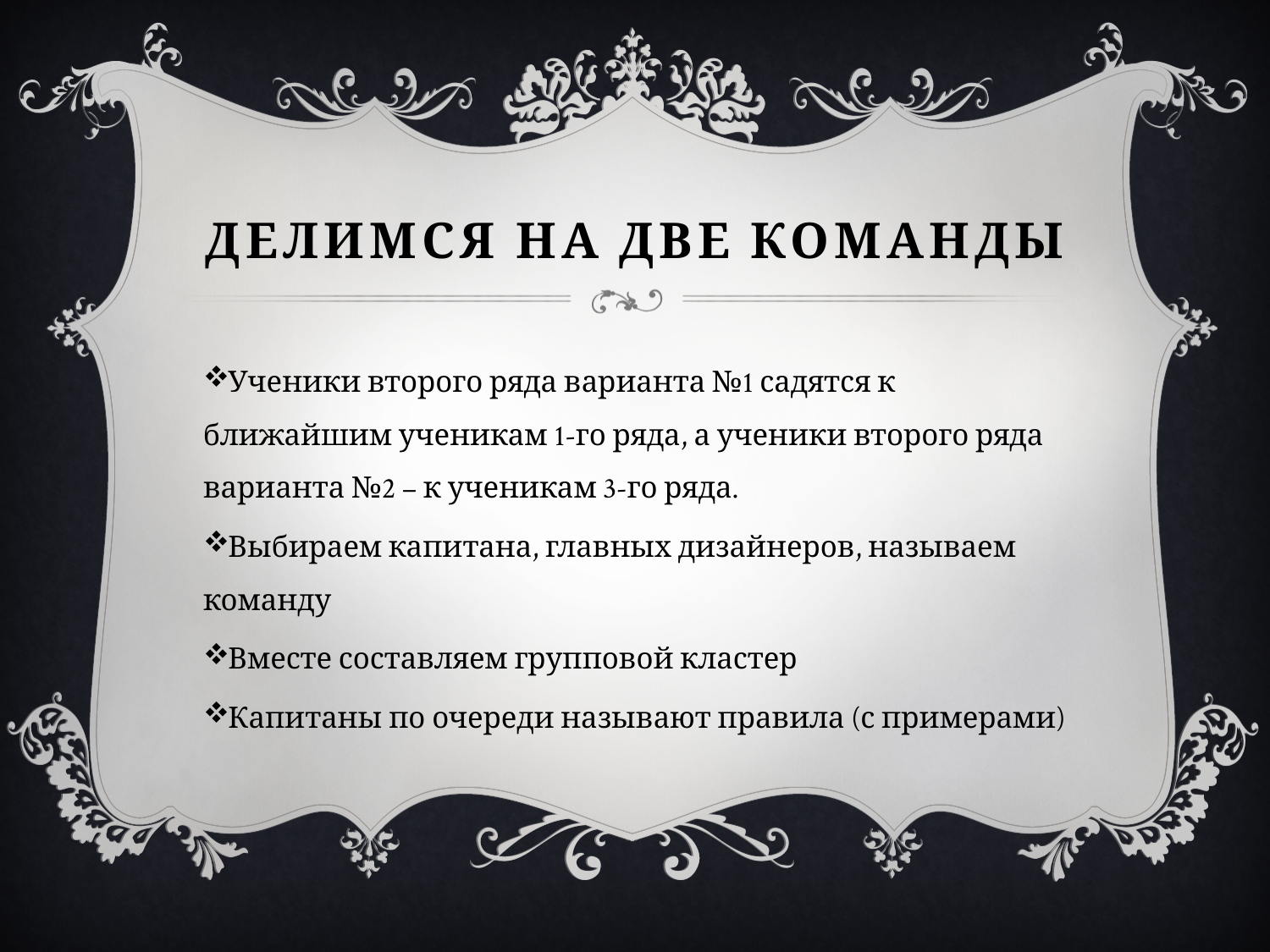

# Делимся на две команды
Ученики второго ряда варианта №1 садятся к ближайшим ученикам 1-го ряда, а ученики второго ряда варианта №2 – к ученикам 3-го ряда.
Выбираем капитана, главных дизайнеров, называем команду
Вместе составляем групповой кластер
Капитаны по очереди называют правила (с примерами)